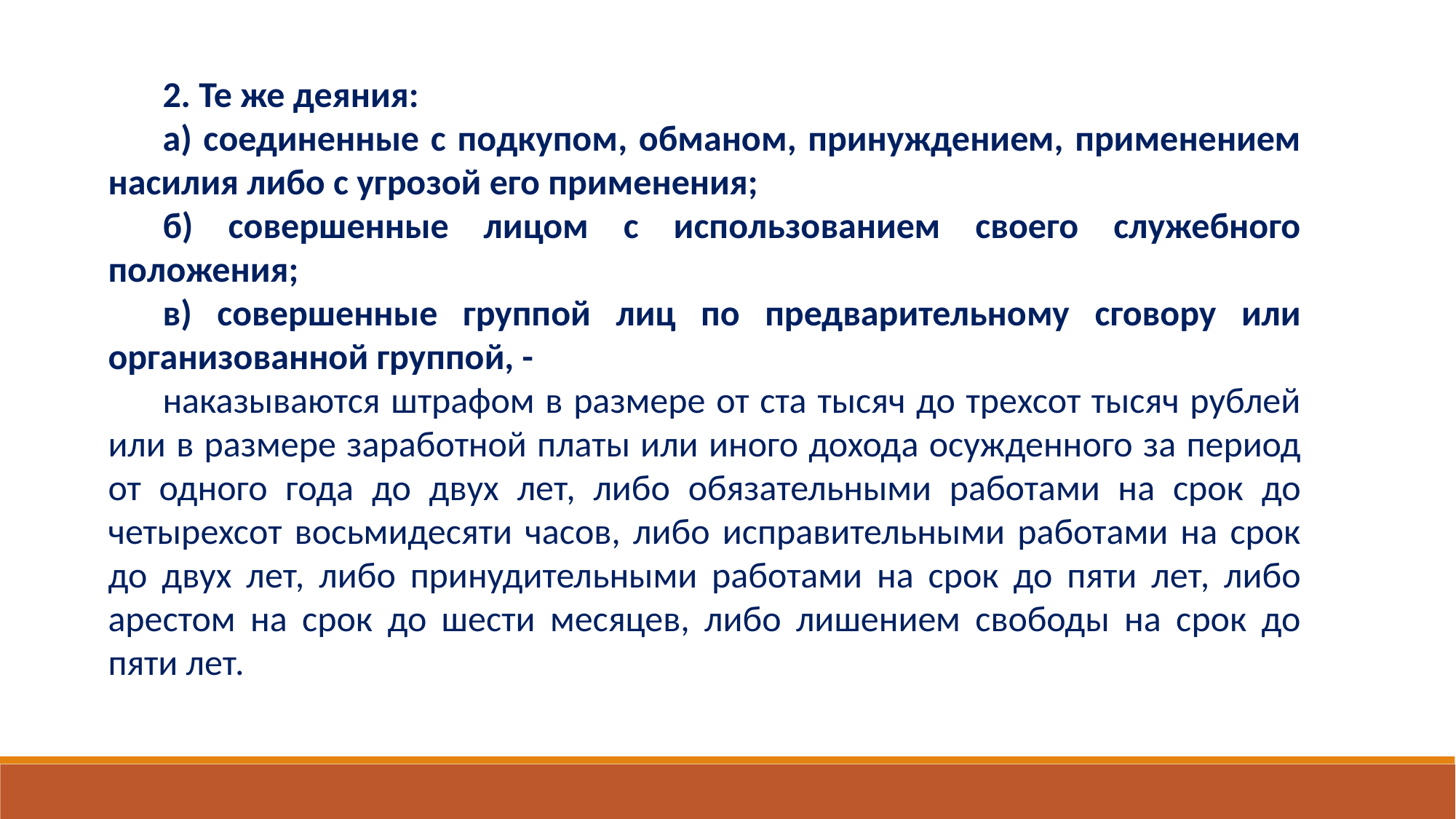

2. Те же деяния:
а) соединенные с подкупом, обманом, принуждением, применением насилия либо с угрозой его применения;
б) совершенные лицом с использованием своего служебного положения;
в) совершенные группой лиц по предварительному сговору или организованной группой, -
наказываются штрафом в размере от ста тысяч до трехсот тысяч рублей или в размере заработной платы или иного дохода осужденного за период от одного года до двух лет, либо обязательными работами на срок до четырехсот восьмидесяти часов, либо исправительными работами на срок до двух лет, либо принудительными работами на срок до пяти лет, либо арестом на срок до шести месяцев, либо лишением свободы на срок до пяти лет.